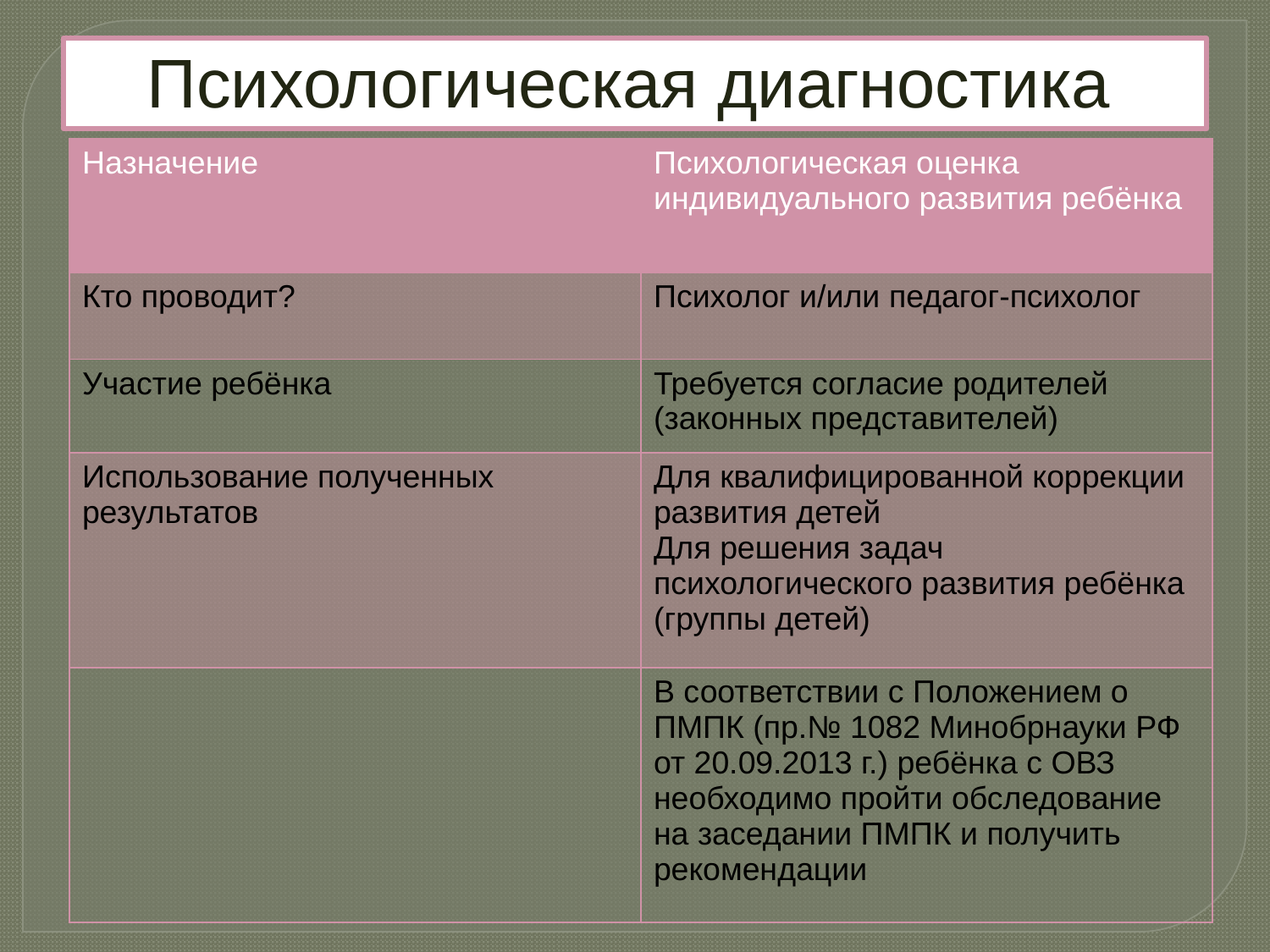

# Психологическая диагностика
| Назначение | Психологическая оценка индивидуального развития ребёнка |
| --- | --- |
| Кто проводит? | Психолог и/или педагог-психолог |
| Участие ребёнка | Требуется согласие родителей (законных представителей) |
| Использование полученных результатов | Для квалифицированной коррекции развития детей Для решения задач психологического развития ребёнка (группы детей) |
|  | В соответствии с Положением о ПМПК (пр.№ 1082 Минобрнауки РФ от 20.09.2013 г.) ребёнка с ОВЗ необходимо пройти обследование на заседании ПМПК и получить рекомендации |